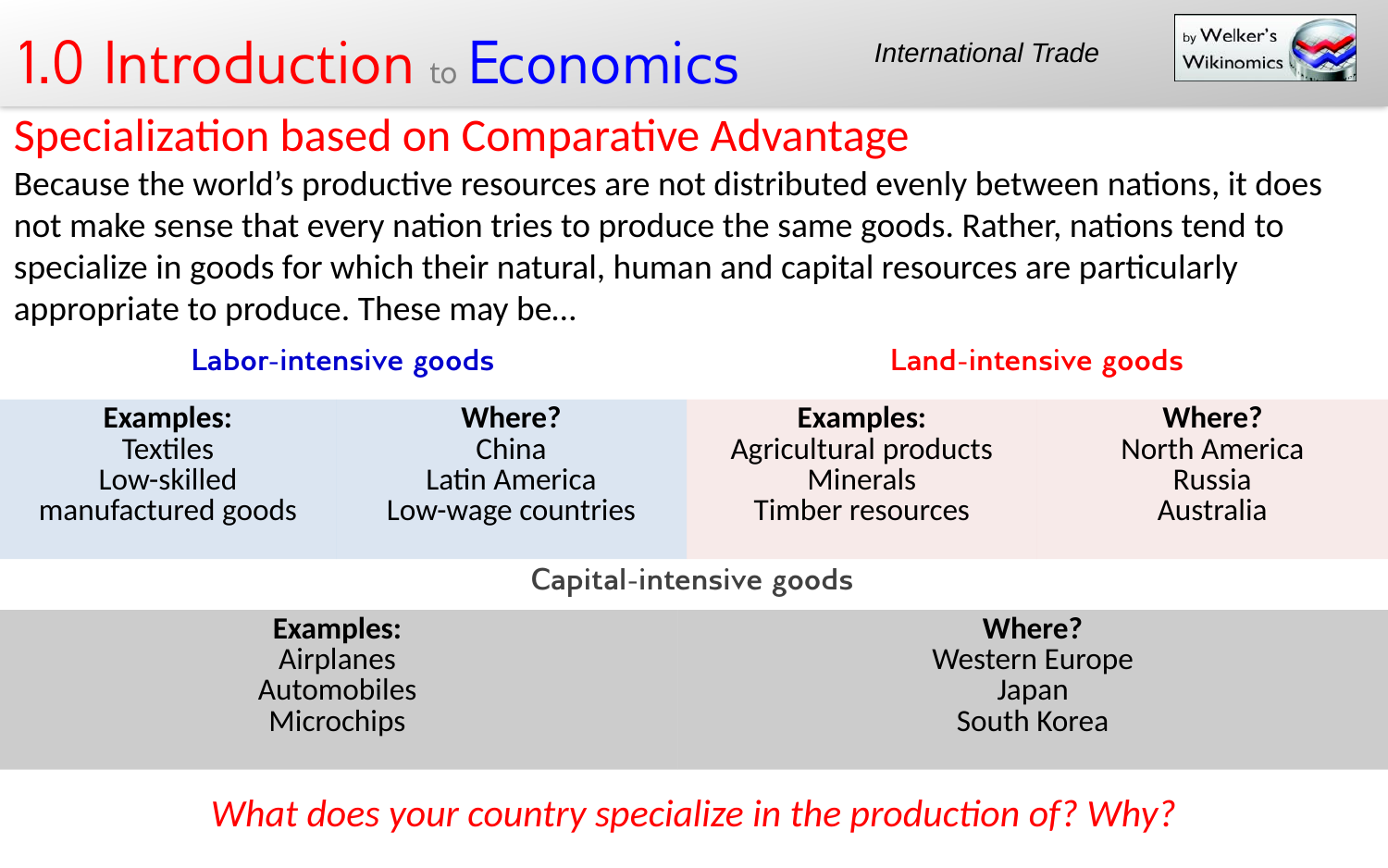

International Trade
Specialization based on Comparative Advantage
Because the world’s productive resources are not distributed evenly between nations, it does not make sense that every nation tries to produce the same goods. Rather, nations tend to specialize in goods for which their natural, human and capital resources are particularly appropriate to produce. These may be…
| Labor-intensive goods |  | Land-intensive goods |  |
| --- | --- | --- | --- |
| Examples: Textiles Low-skilled manufactured goods | Where? China Latin America Low-wage countries | Examples: Agricultural products Minerals Timber resources | Where? North America Russia Australia |
| Capital-intensive goods |  |
| --- | --- |
| Examples: Airplanes Automobiles Microchips | Where? Western Europe Japan South Korea |
What does your country specialize in the production of? Why?